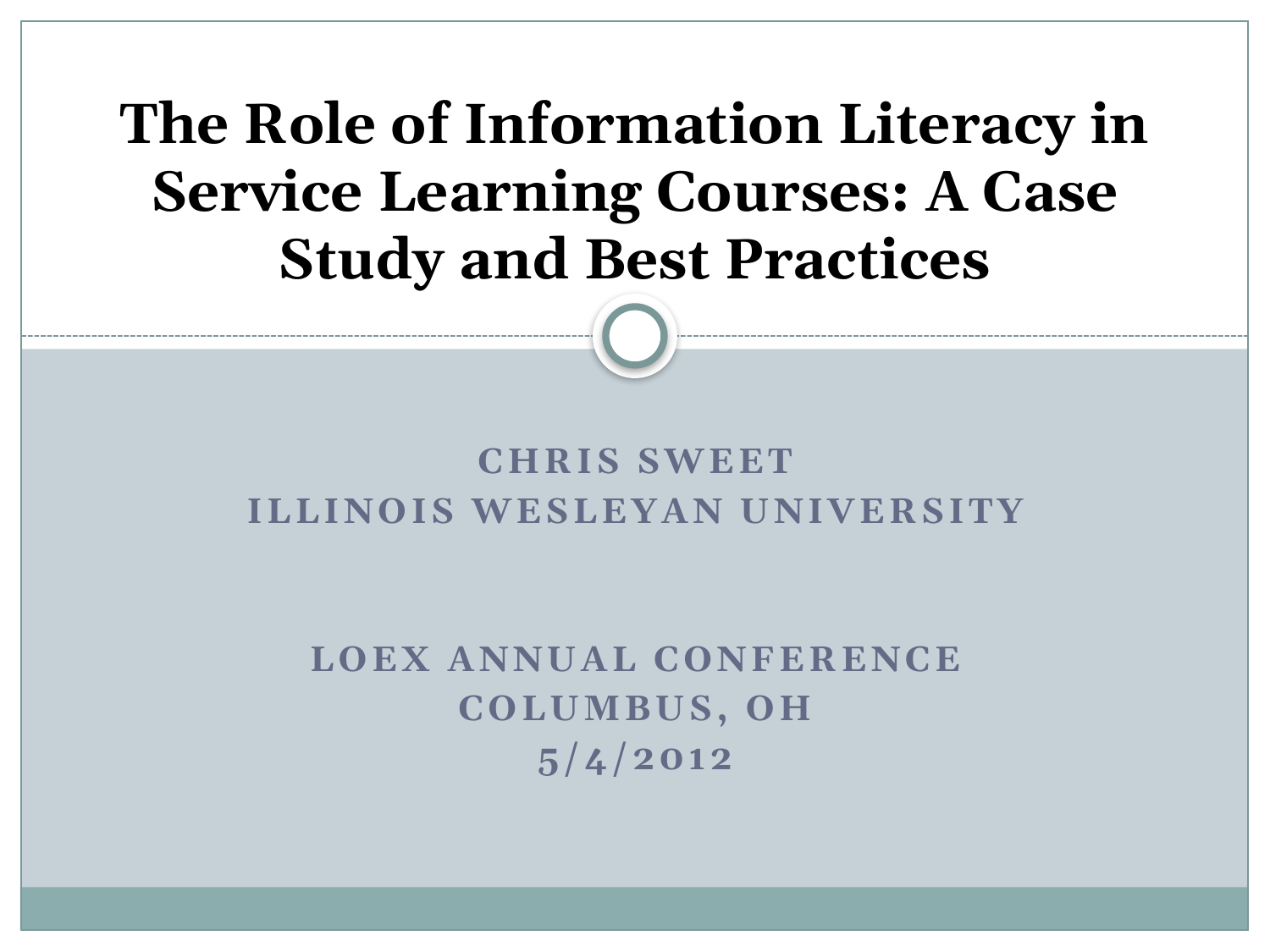

# The Role of Information Literacy in Service Learning Courses: A Case Study and Best Practices

Chris Sweet
Illinois Wesleyan University

LOEX Annual Conference
Columbus, OH
5/4/2012